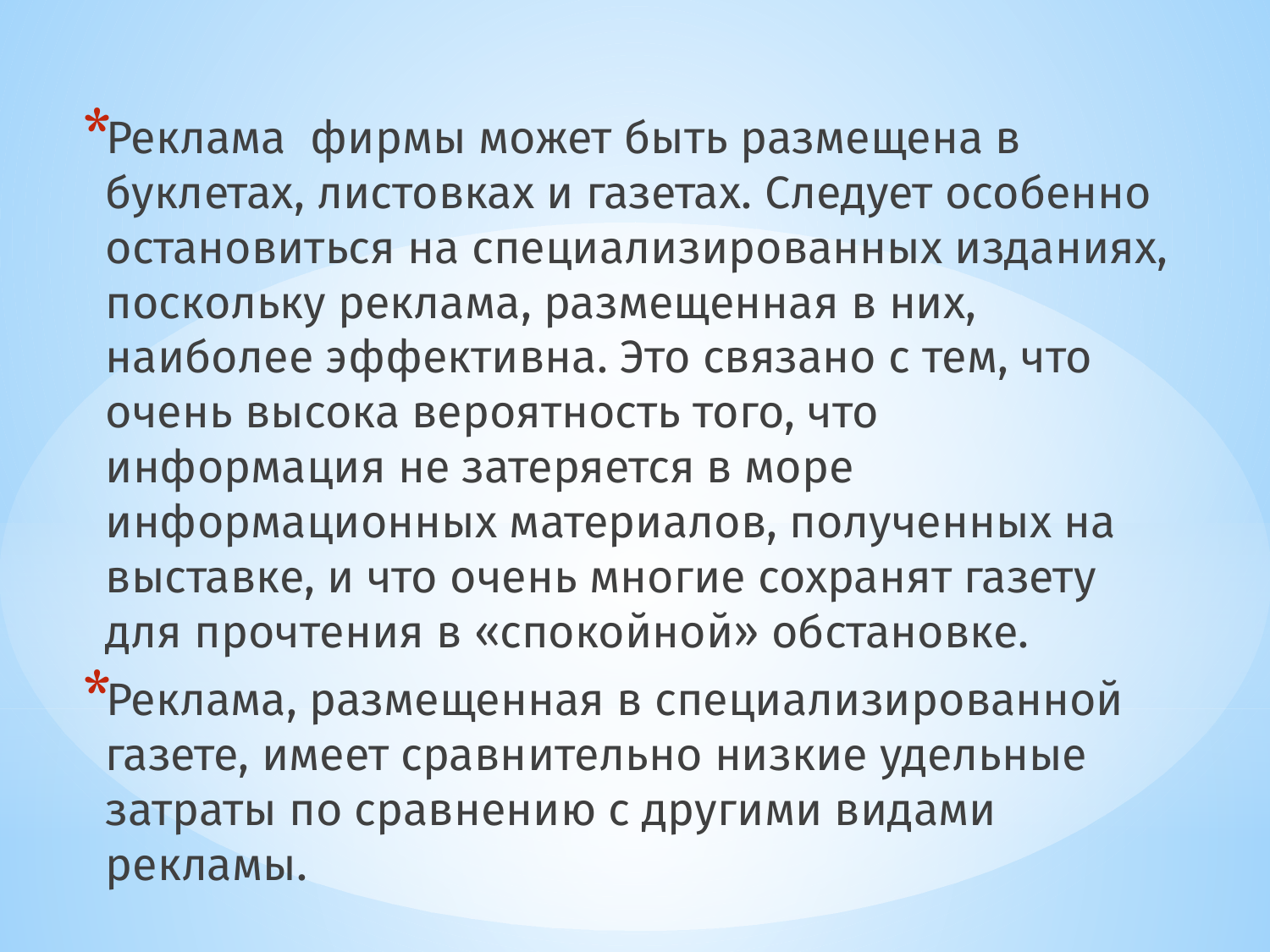

Реклама  фирмы может быть размещена в буклетах, листовках и газетах. Следует особенно остановиться на специализированных изданиях, поскольку реклама, размещенная в них, наиболее эффективна. Это связано с тем, что очень высока вероятность того, что  информация не затеряется в море информационных материалов, полученных на выставке, и что очень многие сохранят газету для прочтения в «спокойной» обстановке.
Реклама, размещенная в специализированной газете, имеет сравнительно низкие удельные затраты по сравнению с другими видами рекламы.
#